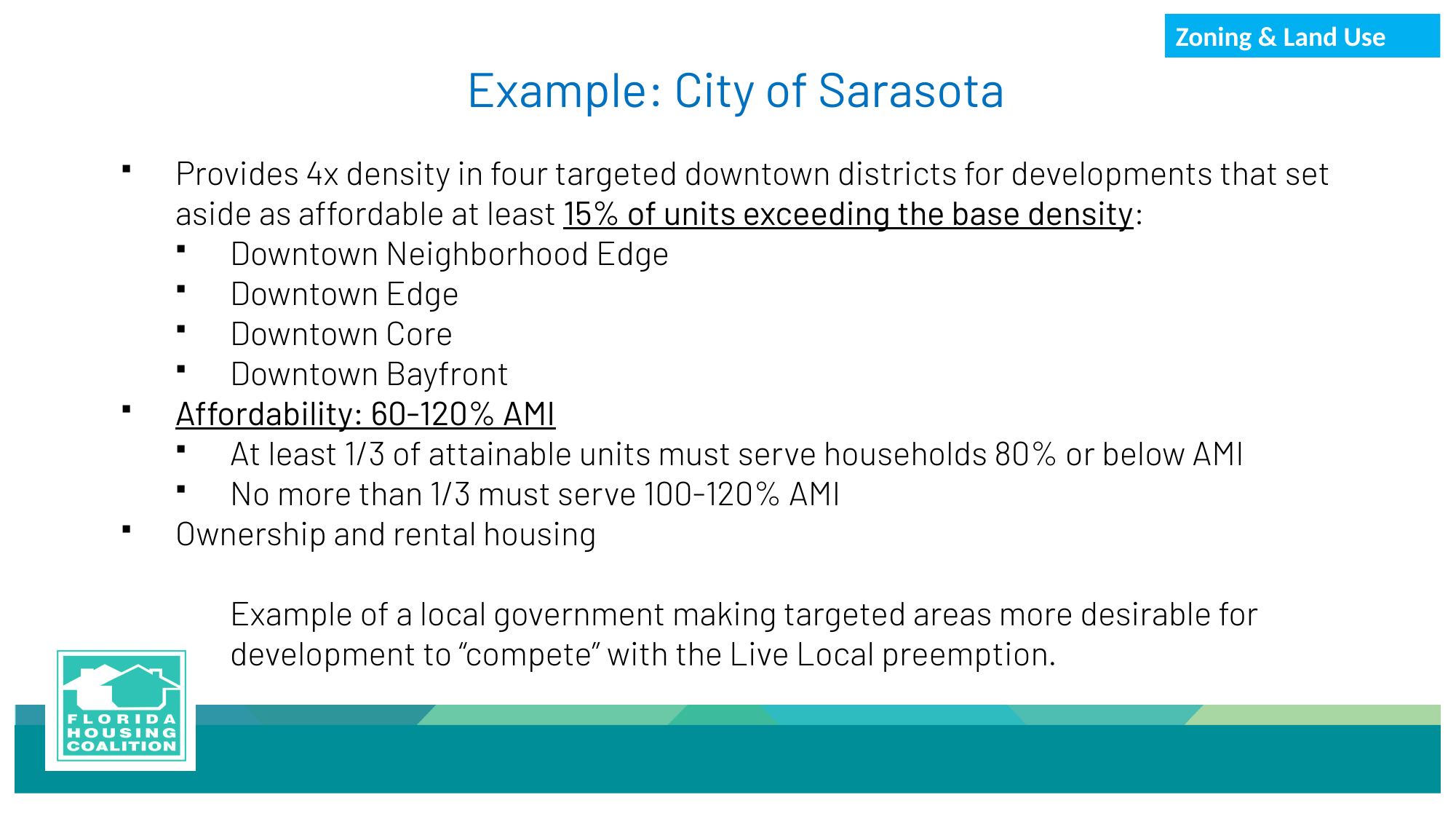

Zoning & Land Use
Example: City of Sarasota

Provides 4x density in four targeted downtown districts for developments that set aside as affordable at least 15% of units exceeding the base density:
Downtown Neighborhood Edge
Downtown Edge
Downtown Core
Downtown Bayfront
Affordability: 60-120% AMI
At least 1/3 of attainable units must serve households 80% or below AMI
No more than 1/3 must serve 100-120% AMI
Ownership and rental housing

Example of a local government making targeted areas more desirable for development to “compete” with the Live Local preemption.